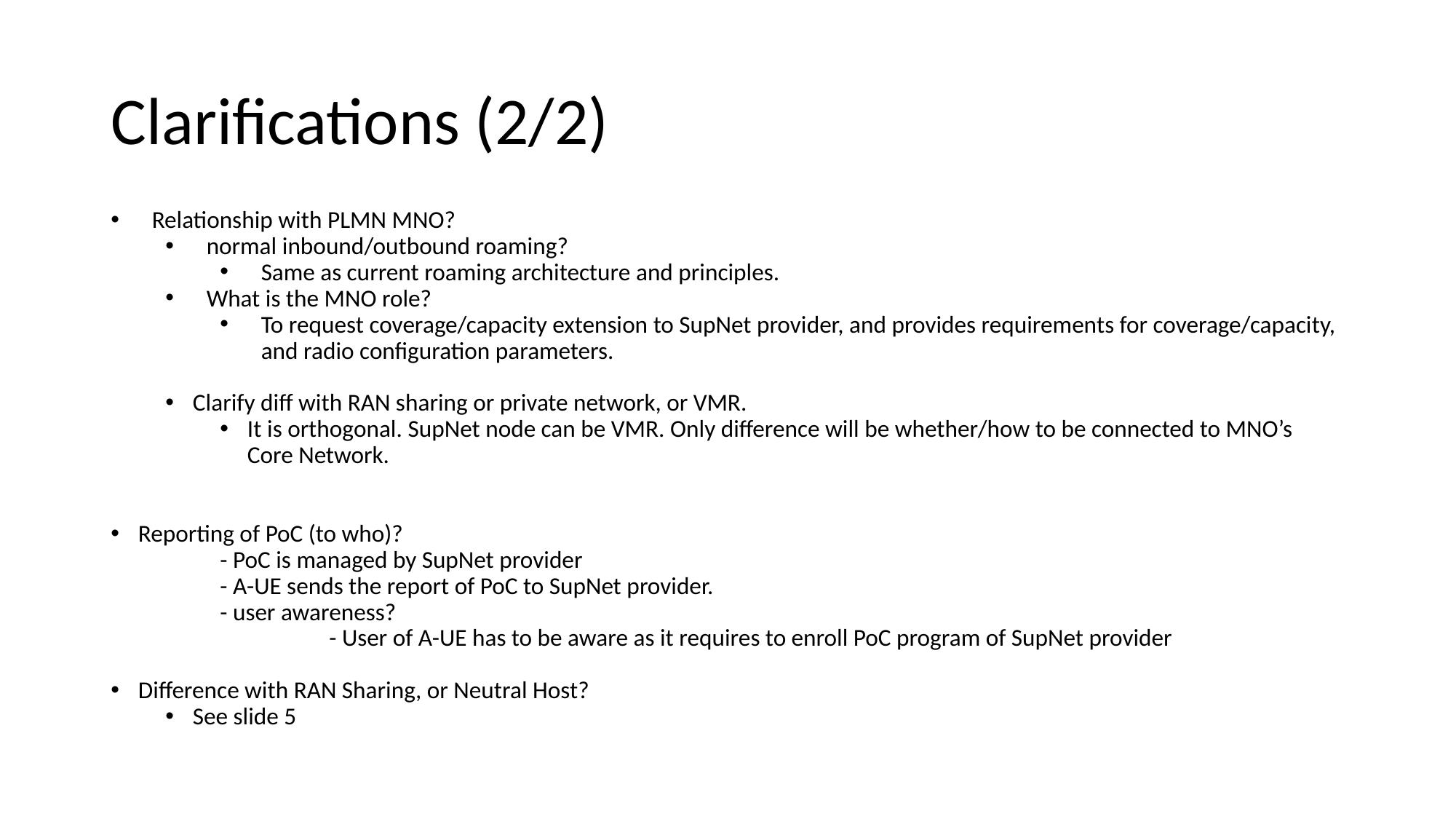

# Clarifications (2/2)
Relationship with PLMN MNO?
normal inbound/outbound roaming?
Same as current roaming architecture and principles.
What is the MNO role?
To request coverage/capacity extension to SupNet provider, and provides requirements for coverage/capacity, and radio configuration parameters.

Clarify diff with RAN sharing or private network, or VMR.
It is orthogonal. SupNet node can be VMR. Only difference will be whether/how to be connected to MNO’s Core Network.

Reporting of PoC (to who)?
	- PoC is managed by SupNet provider
	- A-UE sends the report of PoC to SupNet provider.
	- user awareness?
		- User of A-UE has to be aware as it requires to enroll PoC program of SupNet provider

Difference with RAN Sharing, or Neutral Host?
See slide 5